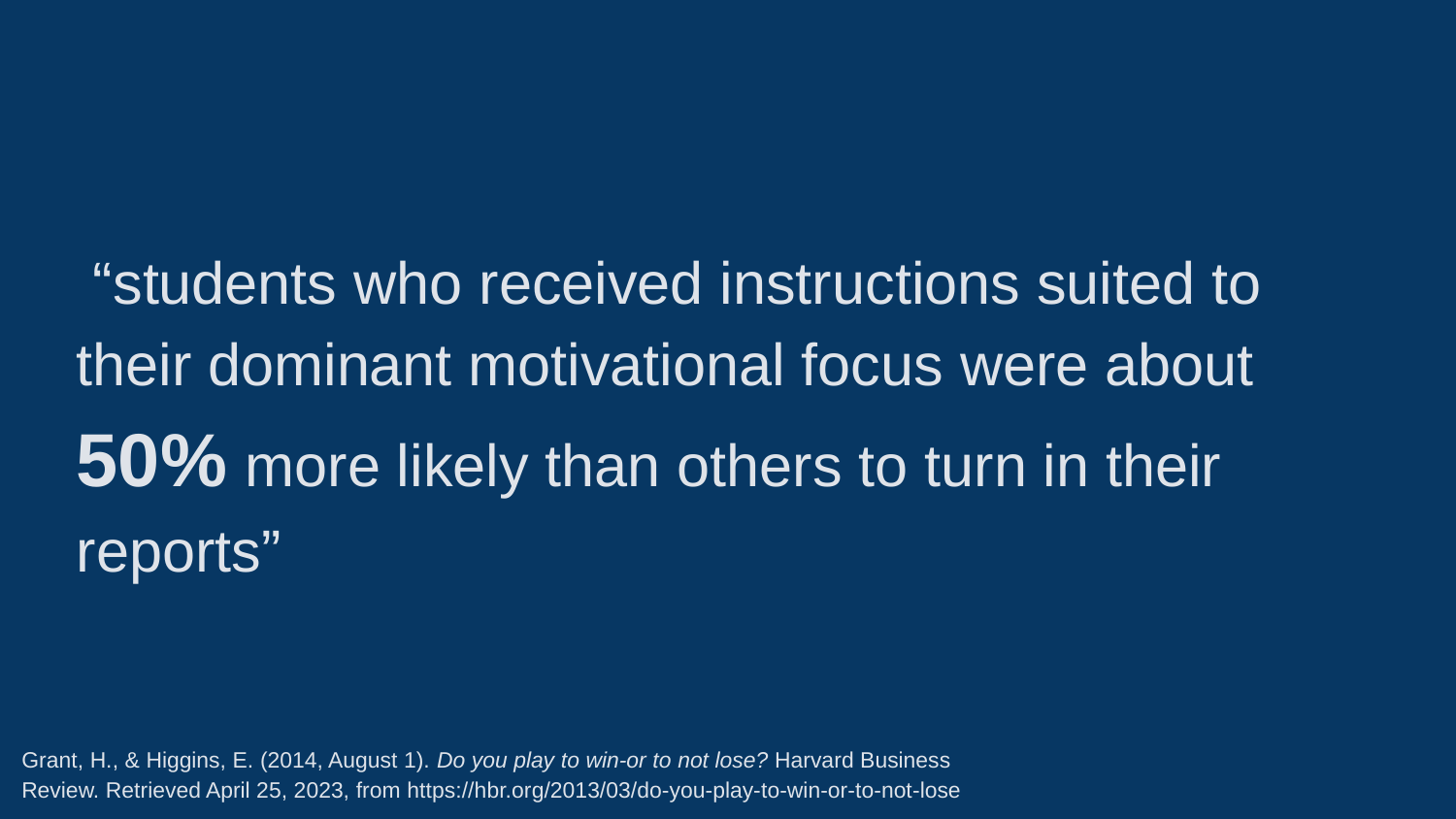

“students who received instructions suited to their dominant motivational focus were about 50% more likely than others to turn in their reports”
Grant, H., & Higgins, E. (2014, August 1). Do you play to win-or to not lose? Harvard Business Review. Retrieved April 25, 2023, from https://hbr.org/2013/03/do-you-play-to-win-or-to-not-lose